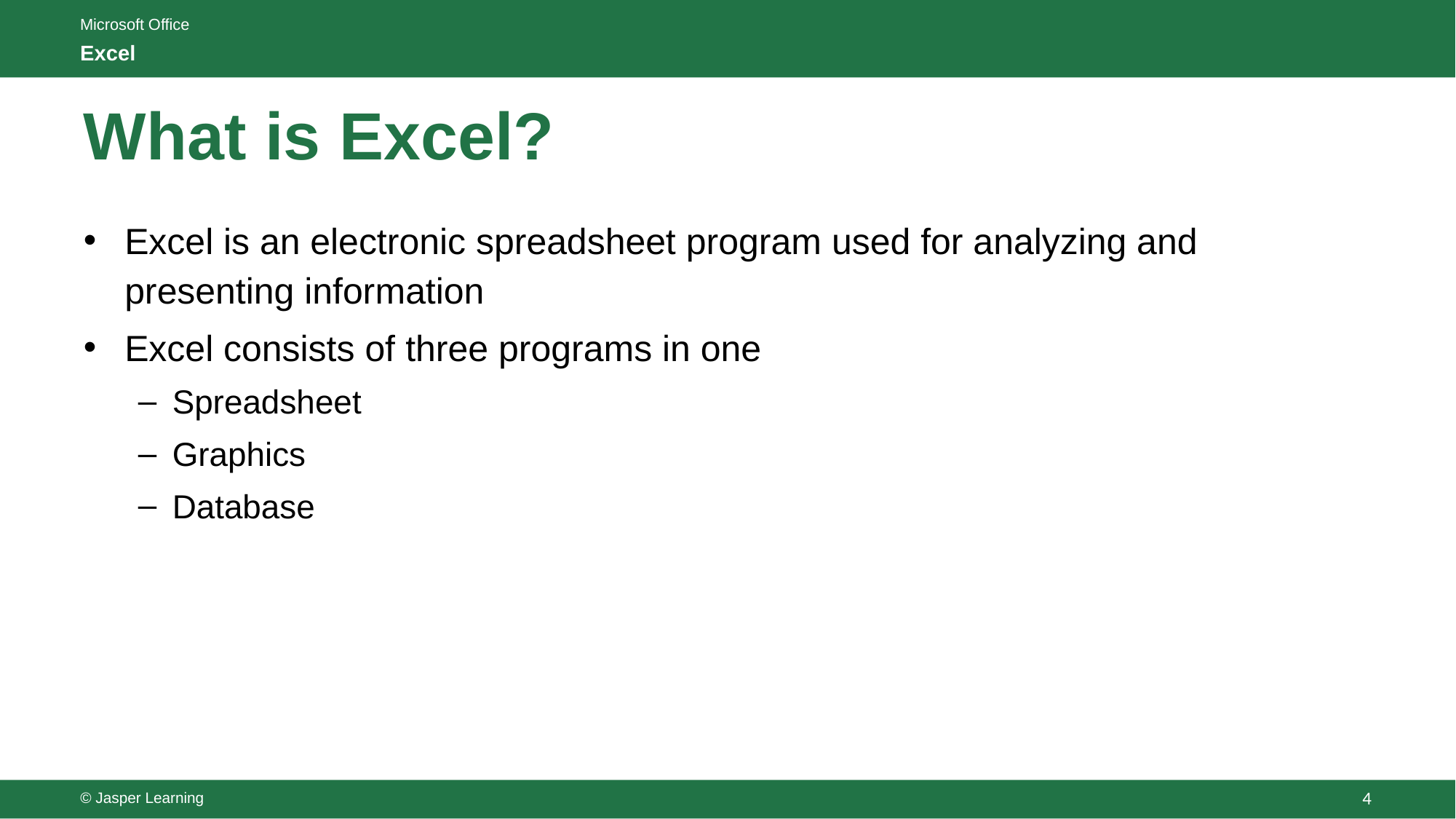

# What is Excel?
Excel is an electronic spreadsheet program used for analyzing and presenting information
Excel consists of three programs in one
Spreadsheet
Graphics
Database

© Jasper Learning
4